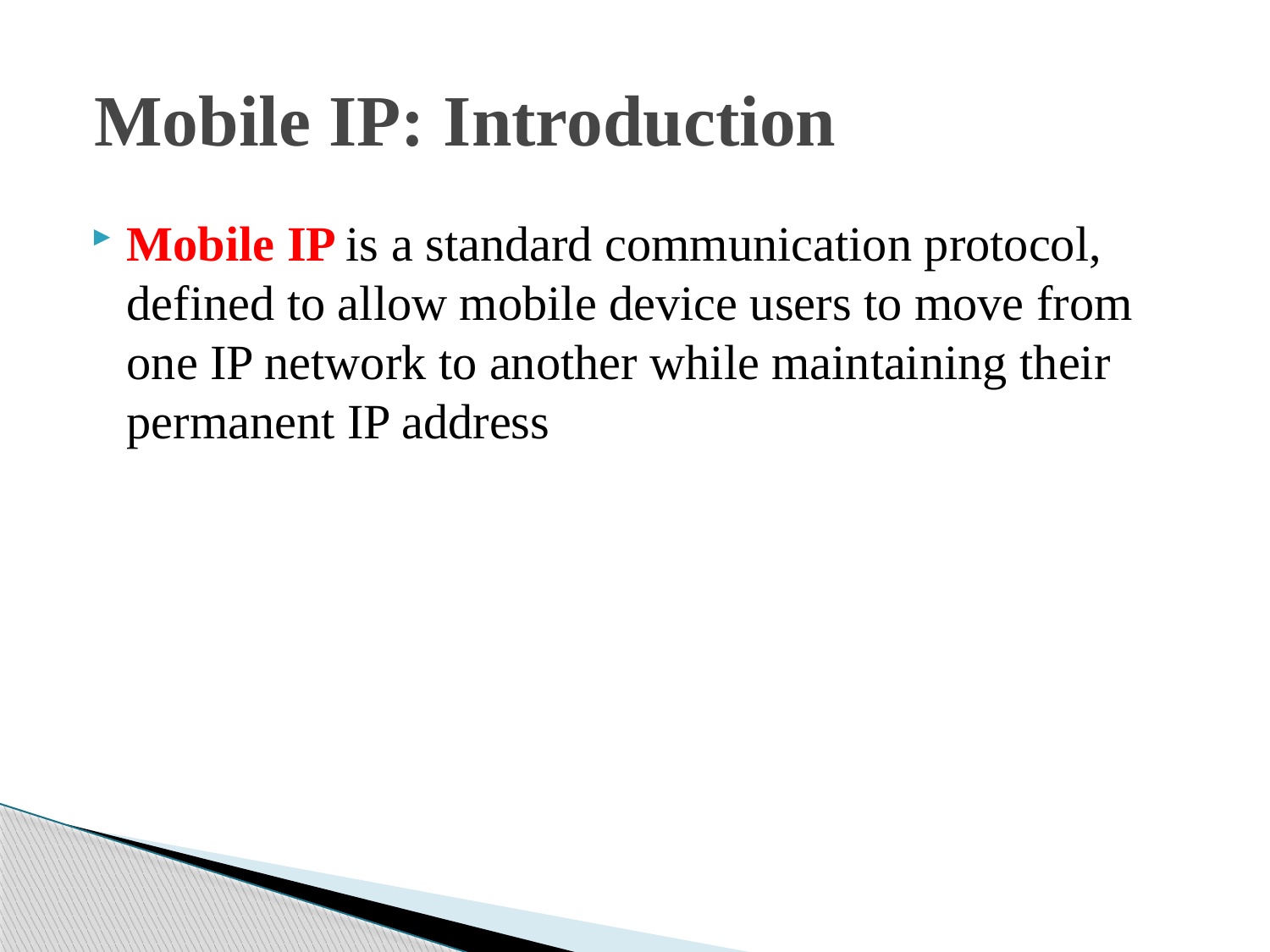

# Mobile IP: Introduction
Mobile IP is a standard communication protocol, defined to allow mobile device users to move from one IP network to another while maintaining their permanent IP address